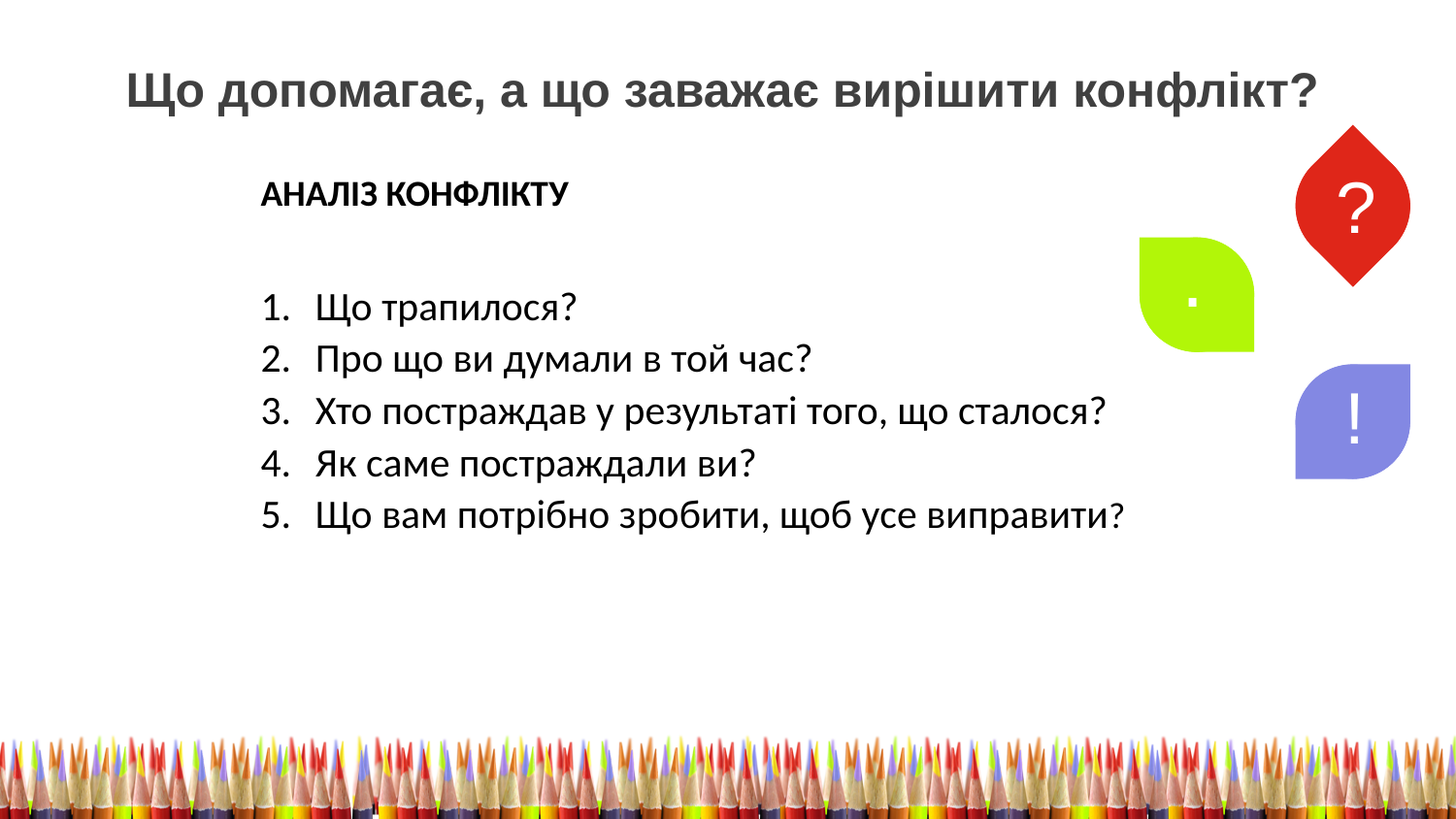

Що допомагає, а що заважає вирішити конфлікт?

?
АНАЛІЗ КОНФЛІКТУ

Що трапилося?
Про що ви думали в той час?
Хто постраждав у результаті того, що сталося?
Як саме постраждали ви?
Що вам потрібно зробити, щоб усе виправити?
.

!